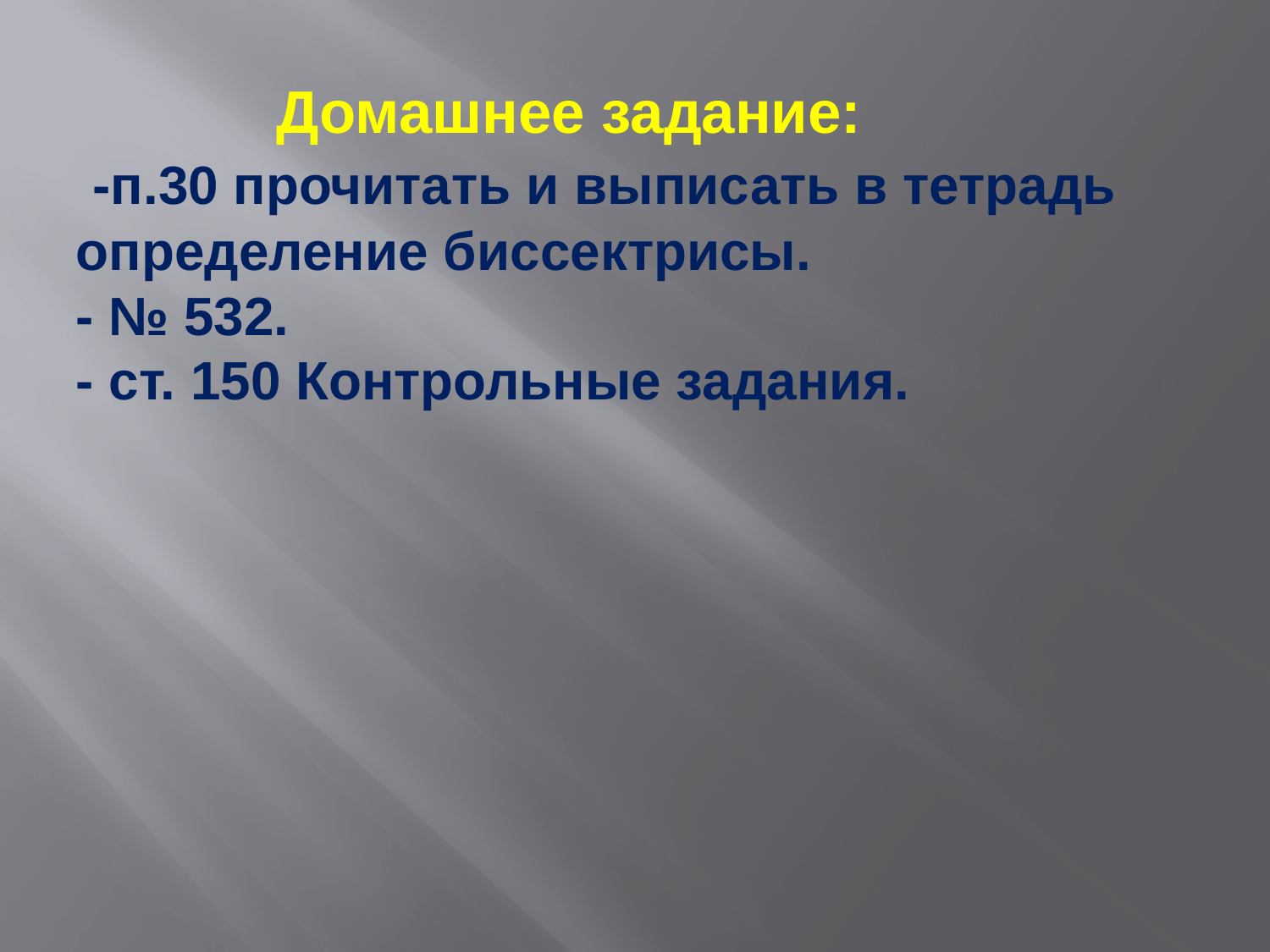

# Домашнее задание: -п.30 прочитать и выписать в тетрадь определение биссектрисы. - № 532. - ст. 150 Контрольные задания.